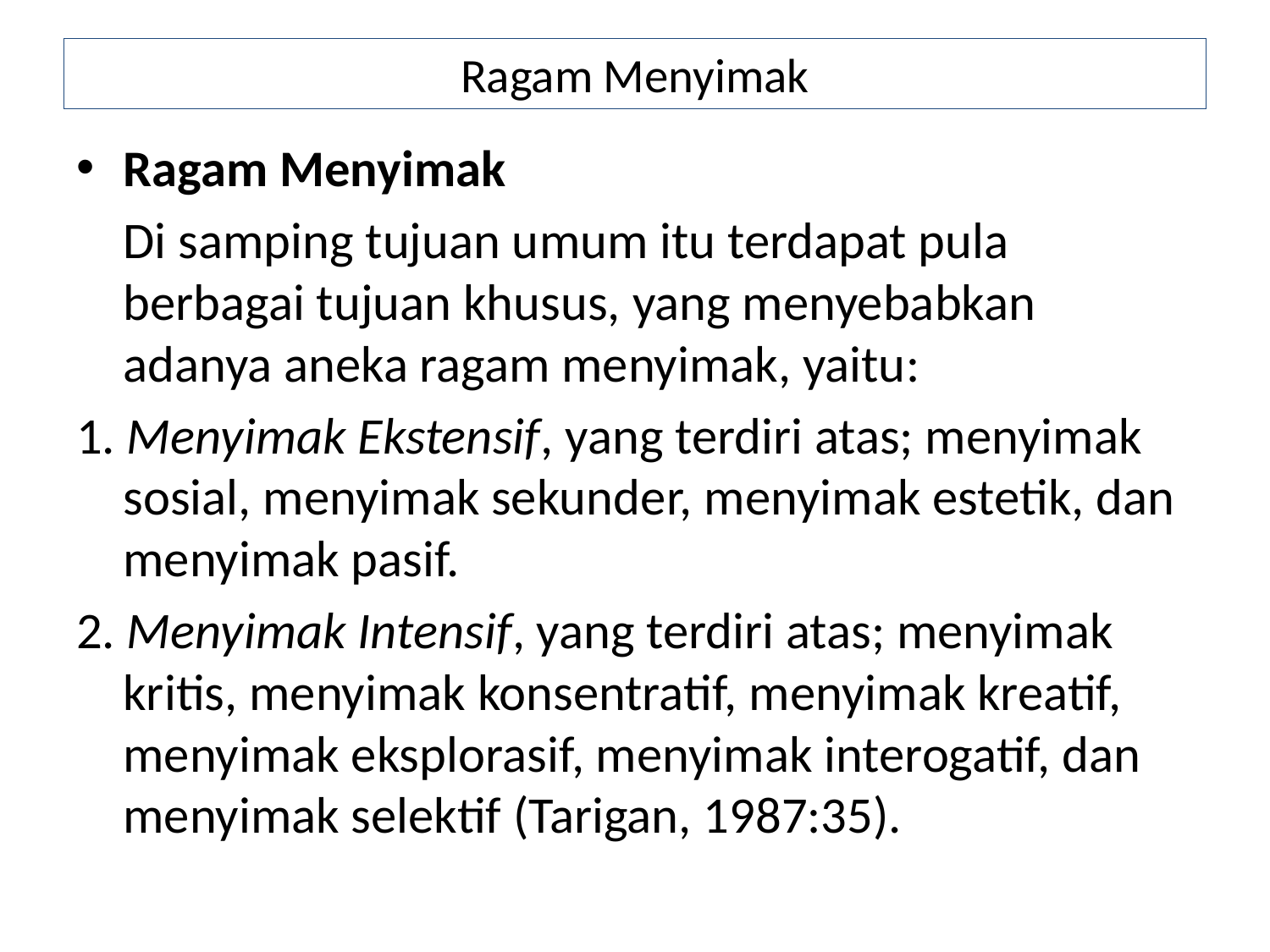

# Ragam Menyimak
Ragam Menyimak
	Di samping tujuan umum itu terdapat pula berbagai tujuan khusus, yang menyebabkan adanya aneka ragam menyimak, yaitu:
1. Menyimak Ekstensif, yang terdiri atas; menyimak sosial, menyimak sekunder, menyimak estetik, dan menyimak pasif.
2. Menyimak Intensif, yang terdiri atas; menyimak kritis, menyimak konsentratif, menyimak kreatif, menyimak eksplorasif, menyimak interogatif, dan menyimak selektif (Tarigan, 1987:35).